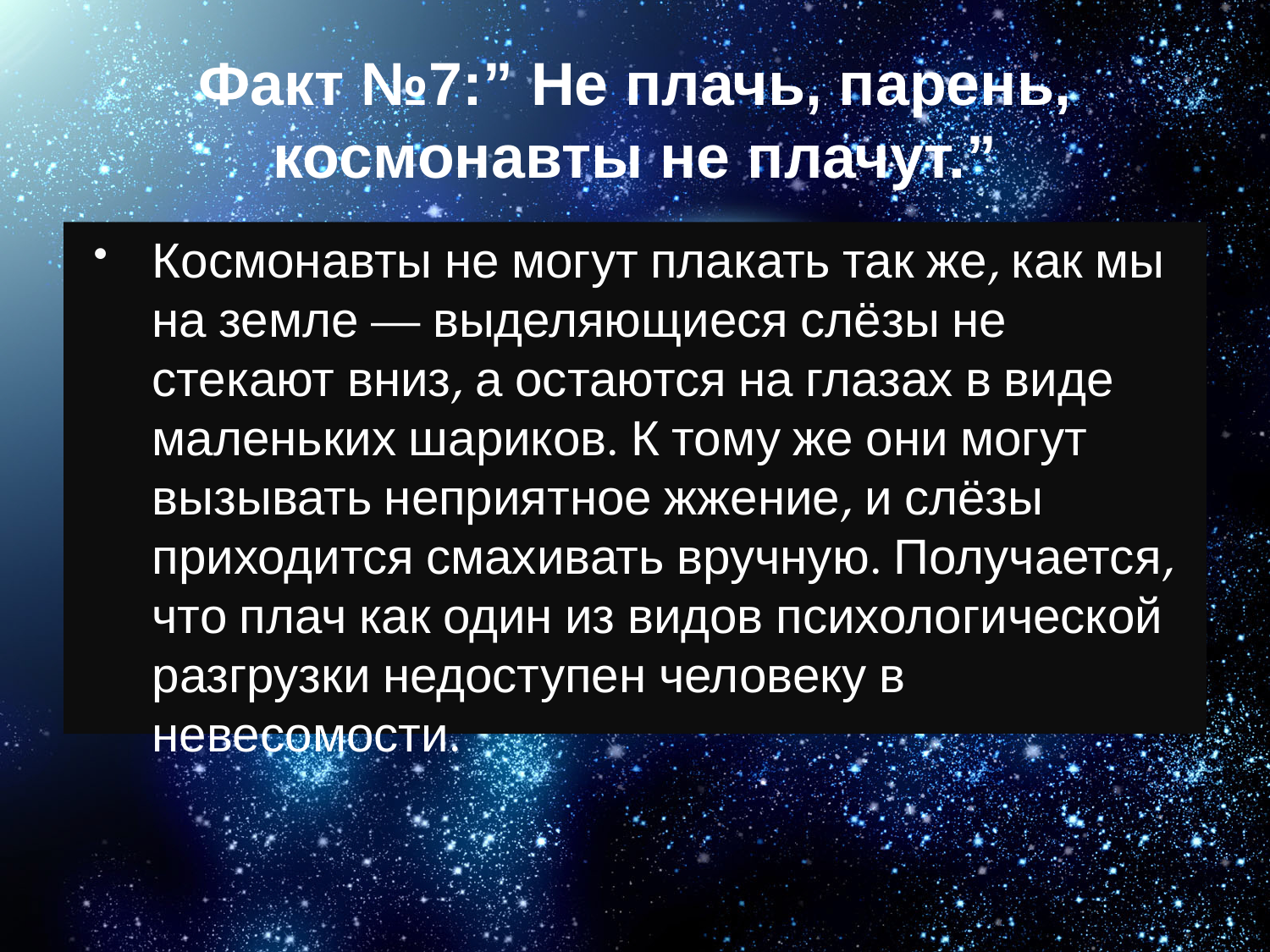

# Факт №7:” Не плачь, парень, космонавты не плачут.”
Космонавты не могут плакать так же, как мы на земле — выделяющиеся слёзы не стекают вниз, а остаются на глазах в виде маленьких шариков. К тому же они могут вызывать неприятное жжение, и слёзы приходится смахивать вручную. Получается, что плач как один из видов психологической разгрузки недоступен человеку в невесомости.